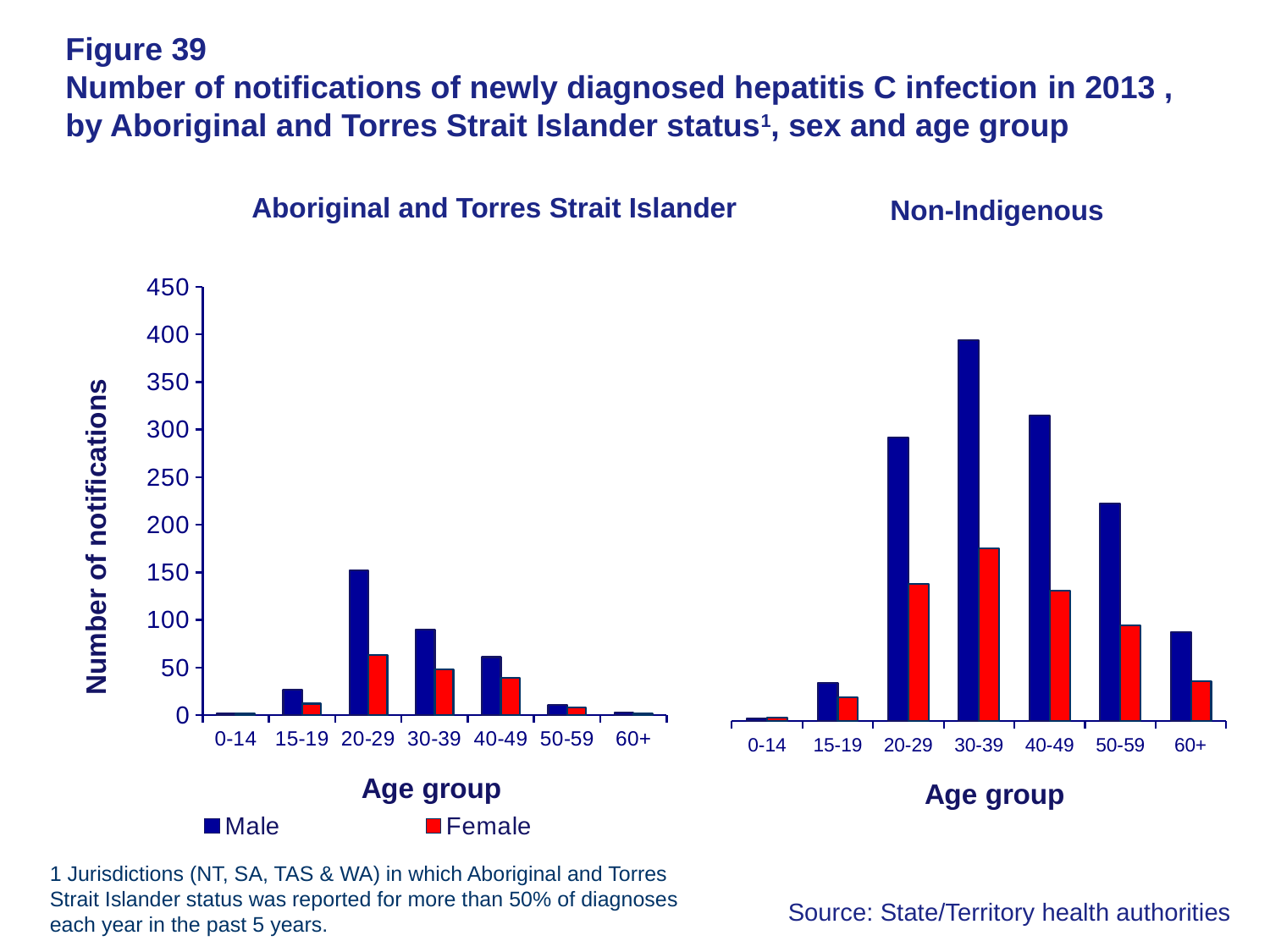

# Figure 39 Number of notifications of newly diagnosed hepatitis C infection in 2013 , by Aboriginal and Torres Strait Islander status1, sex and age group
Aboriginal and Torres Strait Islander
Non-Indigenous

### Chart

| Category | Male | Female |
|---|---|---|
| 0-14 | 2.0 | 2.0 |
| 15-19 | 27.0 | 12.0 |
| 20-29 | 152.0 | 63.0 |
| 30-39 | 90.0 | 48.0 |
| 40-49 | 61.0 | 39.0 |
| 50-59 | 11.0 | 8.0 |
| 60+ | 3.0 | 2.0 |

### Chart

| Category | Male | Female |
|---|---|---|
| 0-14 | 3.0 | 4.0 |
| 15-19 | 40.0 | 25.0 |
| 20-29 | 300.0 | 145.0 |
| 30-39 | 403.0 | 183.0 |
| 40-49 | 323.0 | 138.0 |
| 50-59 | 230.0 | 101.0 |
| 60+ | 94.0 | 42.0 |
1 Jurisdictions (NT, SA, TAS & WA) in which Aboriginal and Torres Strait Islander status was reported for more than 50% of diagnoses each year in the past 5 years.
 Source: State/Territory health authorities